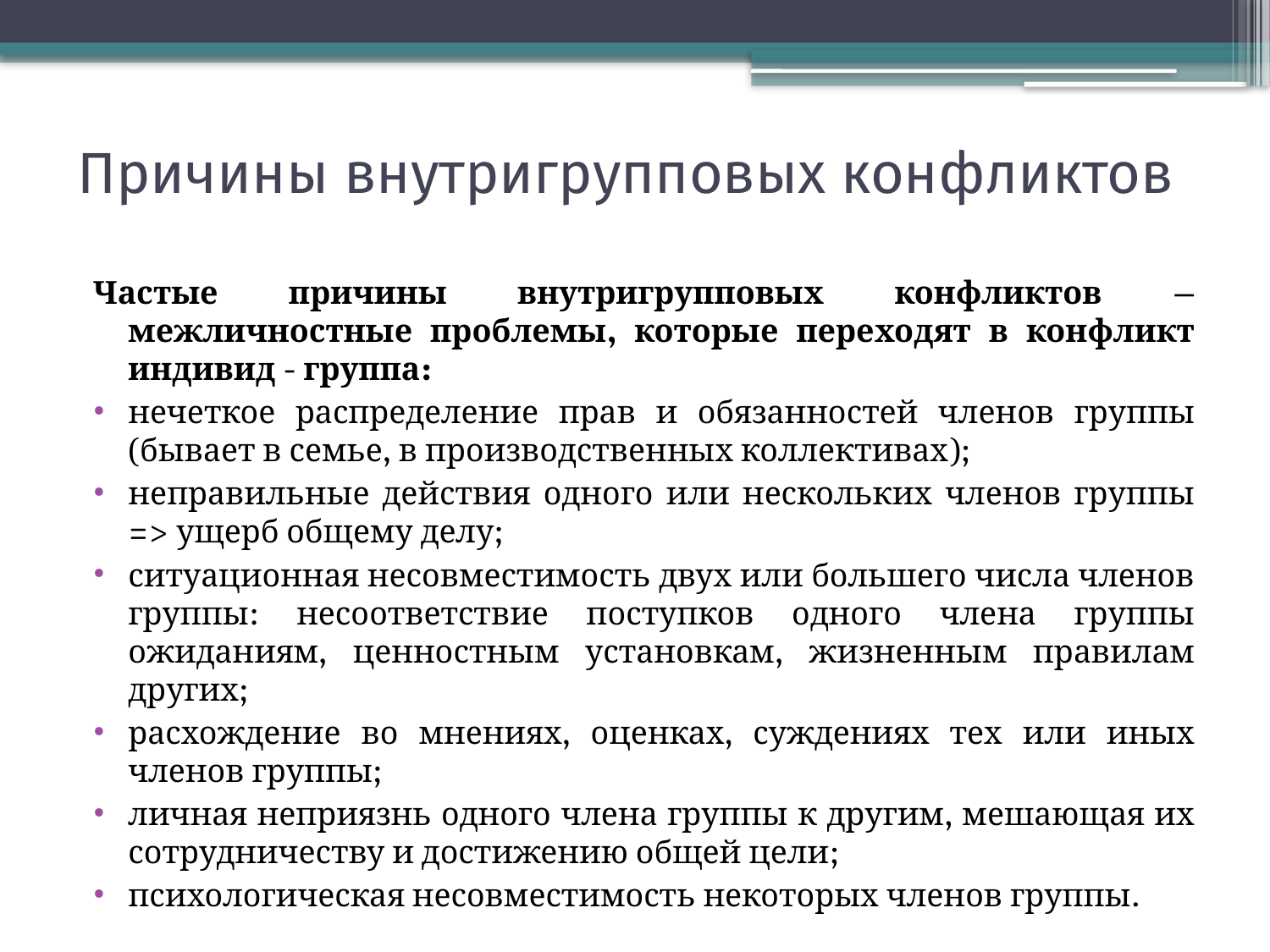

# Причины внутригрупповых конфликтов
Частые причины внутригрупповых конфликтов – межличностные проблемы, которые переходят в конфликт индивид - группа:
нечеткое распределение прав и обязанностей членов группы (бывает в семье, в производственных коллективах);
неправильные действия одного или нескольких членов группы => ущерб общему делу;
ситуационная несовместимость двух или большего числа членов группы: несоответствие поступков одного члена группы ожиданиям, ценностным установкам, жизненным правилам других;
расхождение во мнениях, оценках, суждениях тех или иных членов группы;
личная неприязнь одного члена группы к другим, мешающая их сотрудничеству и достижению общей цели;
психологическая несовместимость некоторых членов группы.